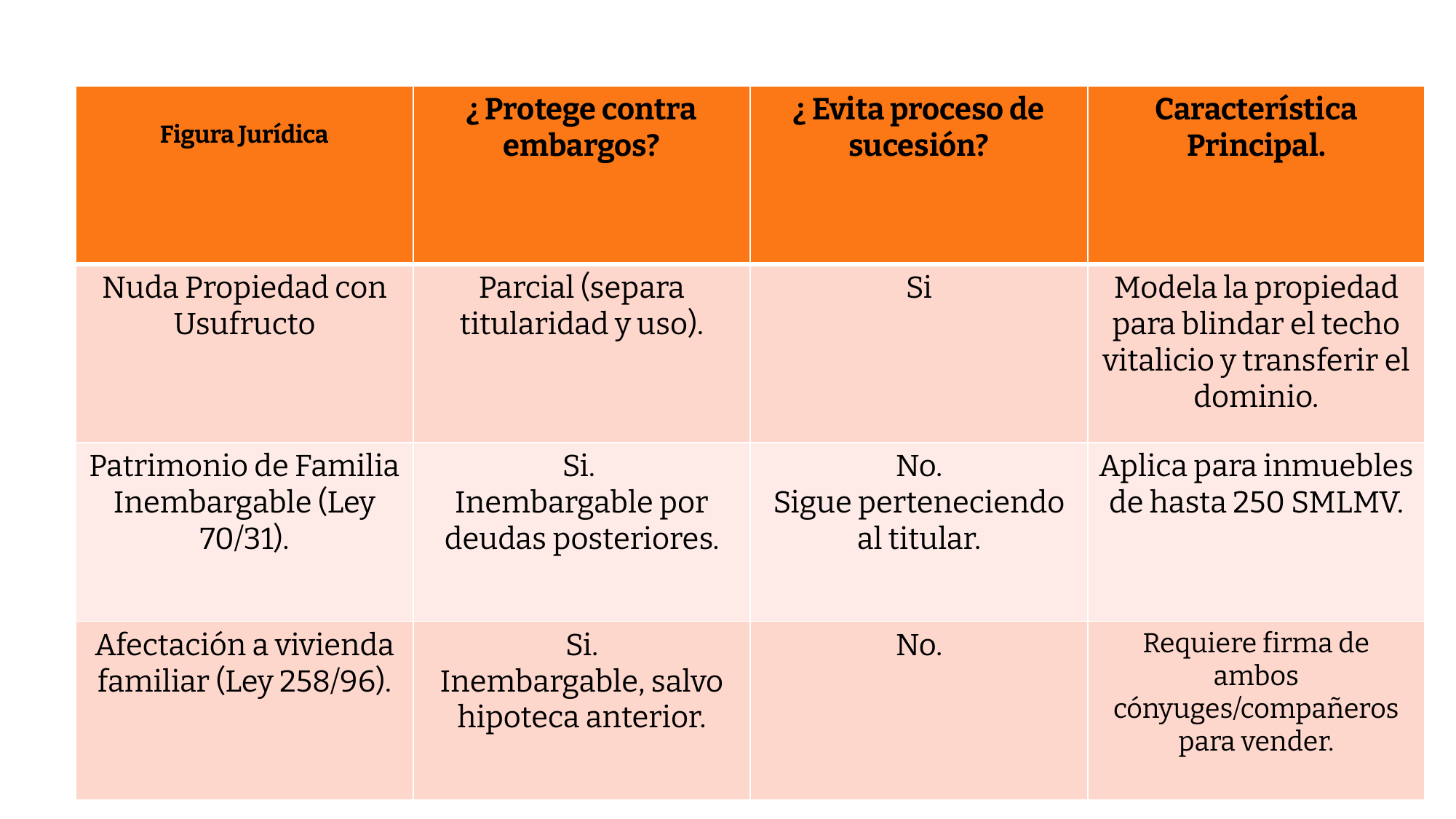

| Figura Jurídica | ¿ Protege contra embargos? | ¿ Evita proceso de sucesión? | Característica Principal. |
| --- | --- | --- | --- |
| Nuda Propiedad con Usufructo | Parcial (separa titularidad y uso). | Si | Modela la propiedad para blindar el techo vitalicio y transferir el dominio. |
| Patrimonio de Familia Inembargable (Ley 70/31). | Si. Inembargable por deudas posteriores. | No. Sigue perteneciendo al titular. | Aplica para inmuebles de hasta 250 SMLMV. |
| Afectación a vivienda familiar (Ley 258/96). | Si. Inembargable, salvo hipoteca anterior. | No. | Requiere firma de ambos cónyuges/compañeros para vender. |